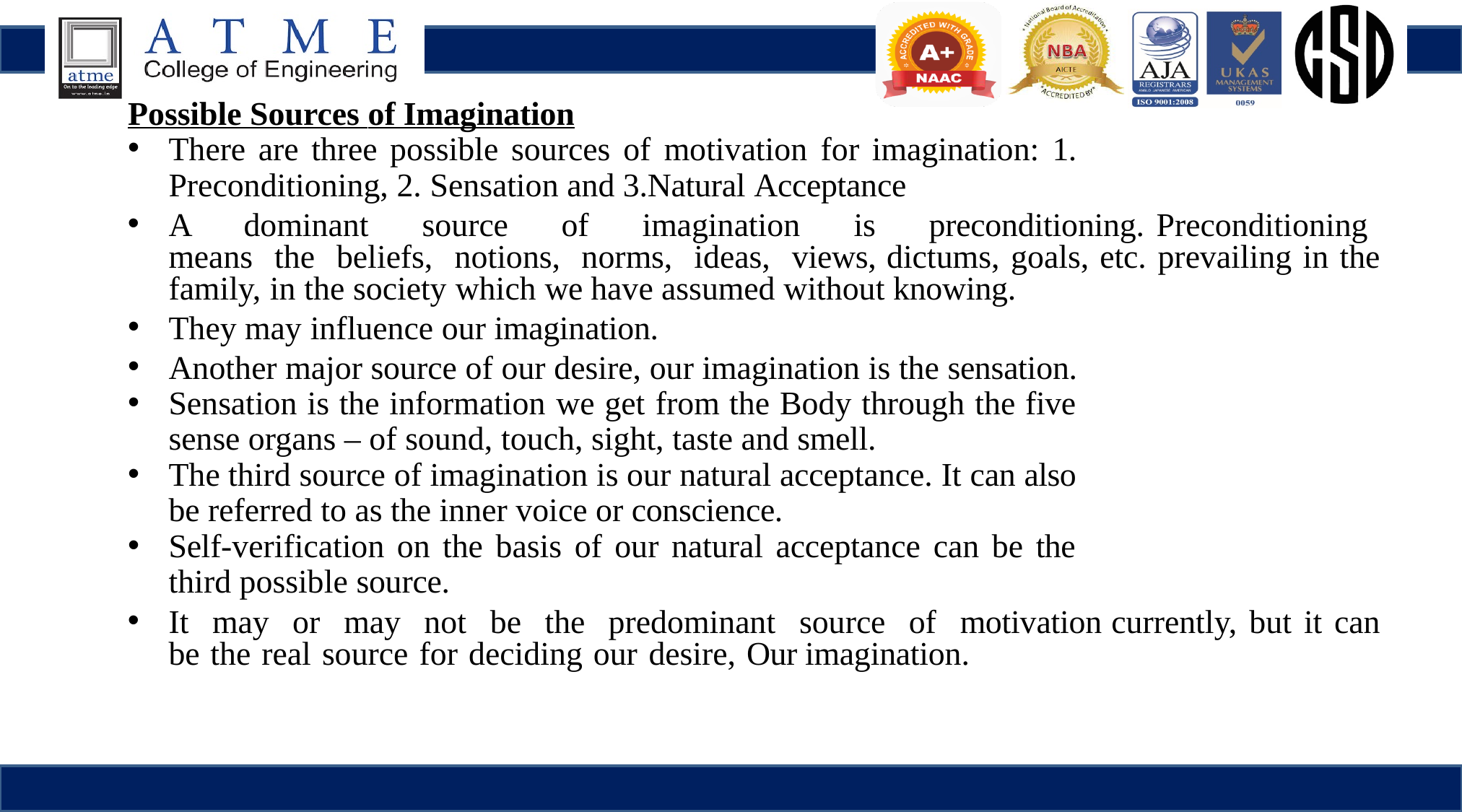

Possible Sources of Imagination
There are three possible sources of motivation for imagination: 1.
Preconditioning, 2. Sensation and 3.Natural Acceptance
A   dominant   source   of   imagination   is   preconditioning. Preconditioning  means  the  beliefs,  notions,  norms,  ideas,  views, dictums, goals, etc. prevailing in the family, in the society which we have assumed without knowing.
They may influence our imagination.
Another major source of our desire, our imagination is the sensation.
Sensation is the information we get from the Body through the five
sense organs – of sound, touch, sight, taste and smell.
The third source of imagination is our natural acceptance. It can also
be referred to as the inner voice or conscience.
Self-verification on the basis of our natural acceptance can be the
third possible source.
It  may  or  may  not  be  the  predominant  source  of  motivation currently, but it can be the real source for deciding our desire, Our imagination.